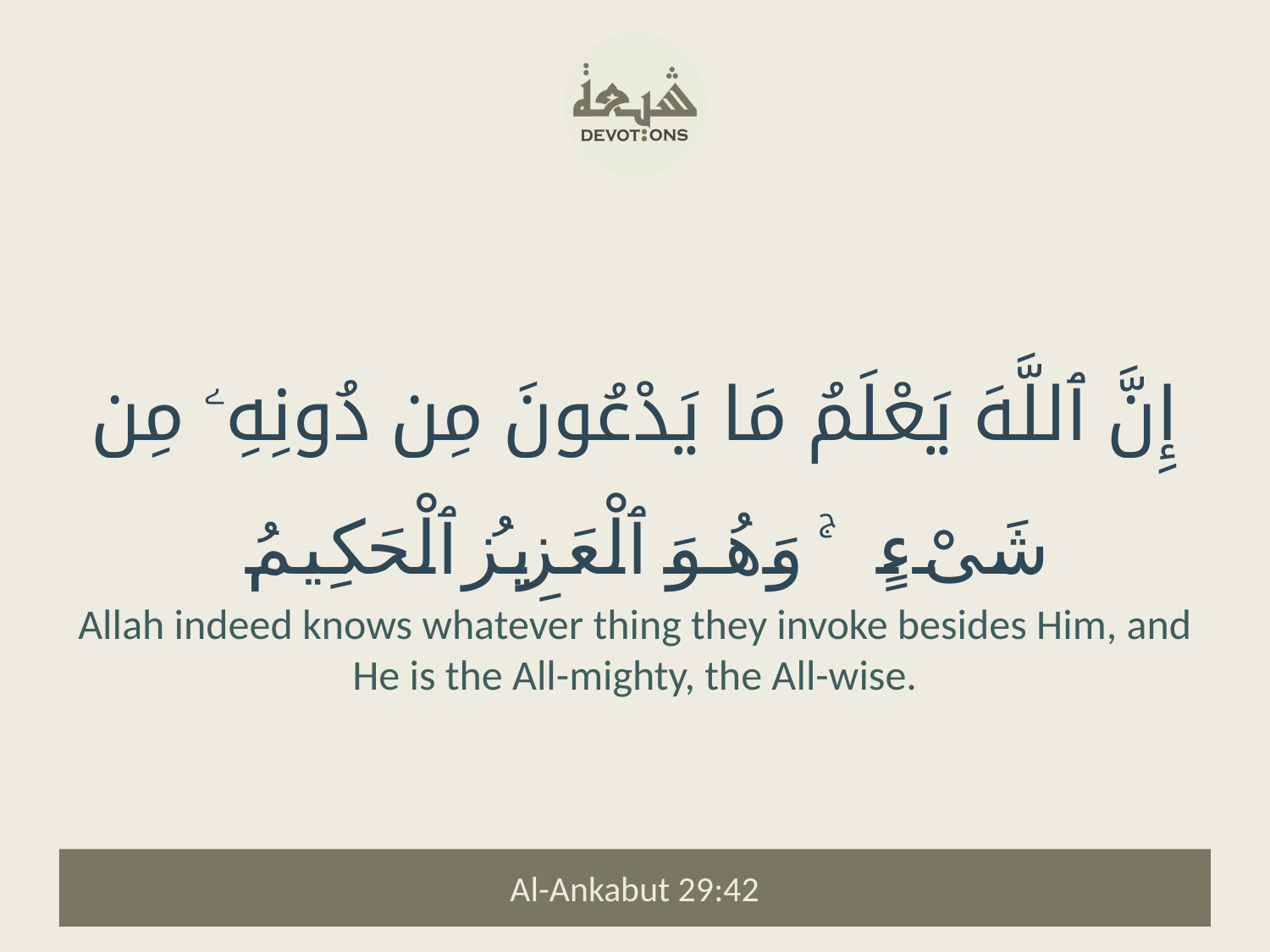

إِنَّ ٱللَّهَ يَعْلَمُ مَا يَدْعُونَ مِن دُونِهِۦ مِن شَىْءٍ ۚ وَهُوَ ٱلْعَزِيزُ ٱلْحَكِيمُ
Allah indeed knows whatever thing they invoke besides Him, and He is the All-mighty, the All-wise.
Al-Ankabut 29:42